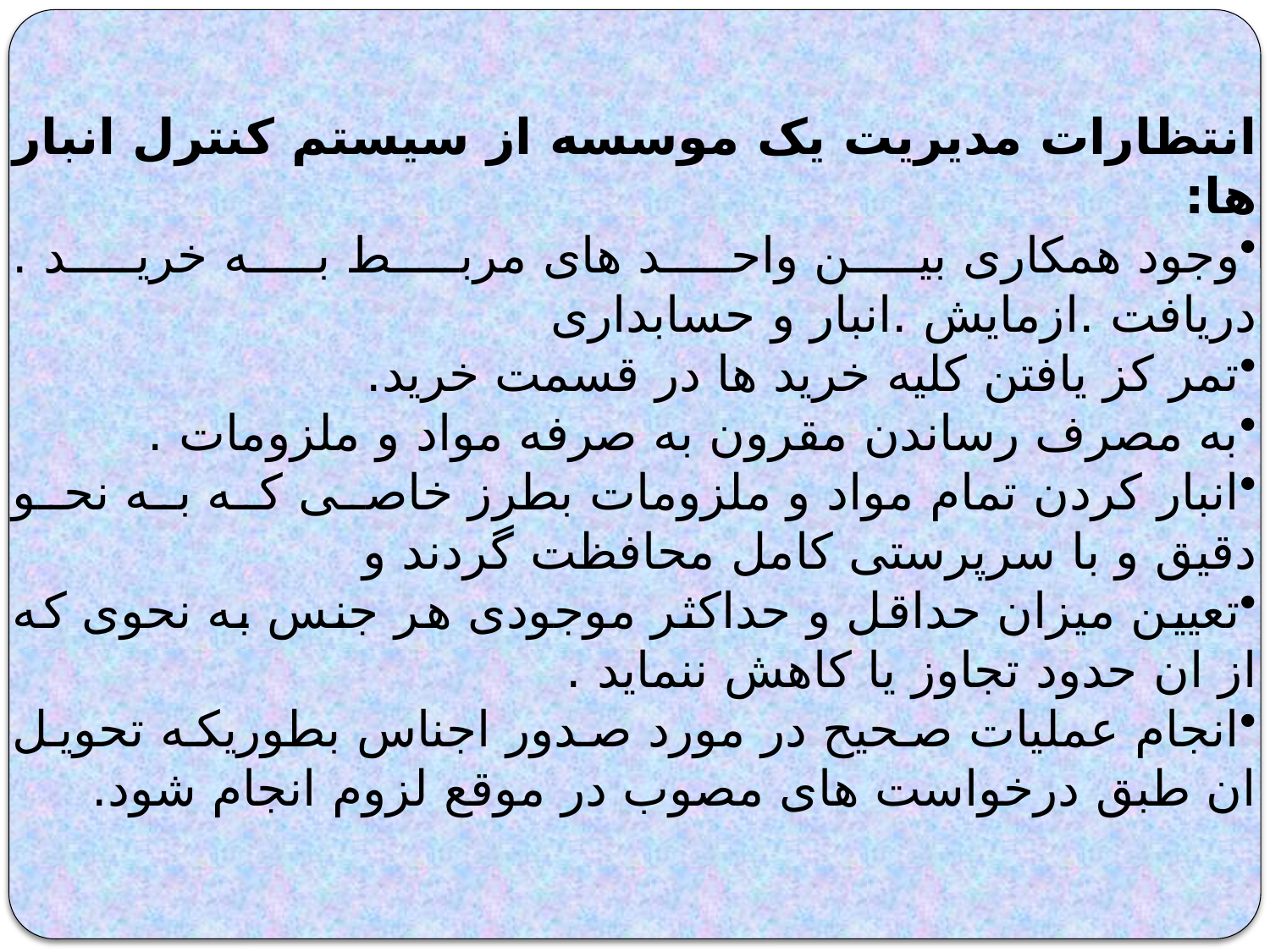

انتظارات مدیریت یک موسسه از سیستم کنترل انبار ها:
وجود همکاری بین واحد های مربط به خرید . دریافت .ازمایش .انبار و حسابداری
تمر کز یافتن کلیه خرید ها در قسمت خرید.
به مصرف رساندن مقرون به صرفه مواد و ملزومات .
انبار کردن تمام مواد و ملزومات بطرز خاصی که به نحو دقیق و با سرپرستی کامل محافظت گردند و
تعیین میزان حداقل و حداکثر موجودی هر جنس به نحوی که از ان حدود تجاوز یا کاهش ننماید .
انجام عملیات صحیح در مورد صدور اجناس بطوریکه تحویل ان طبق درخواست های مصوب در موقع لزوم انجام شود.